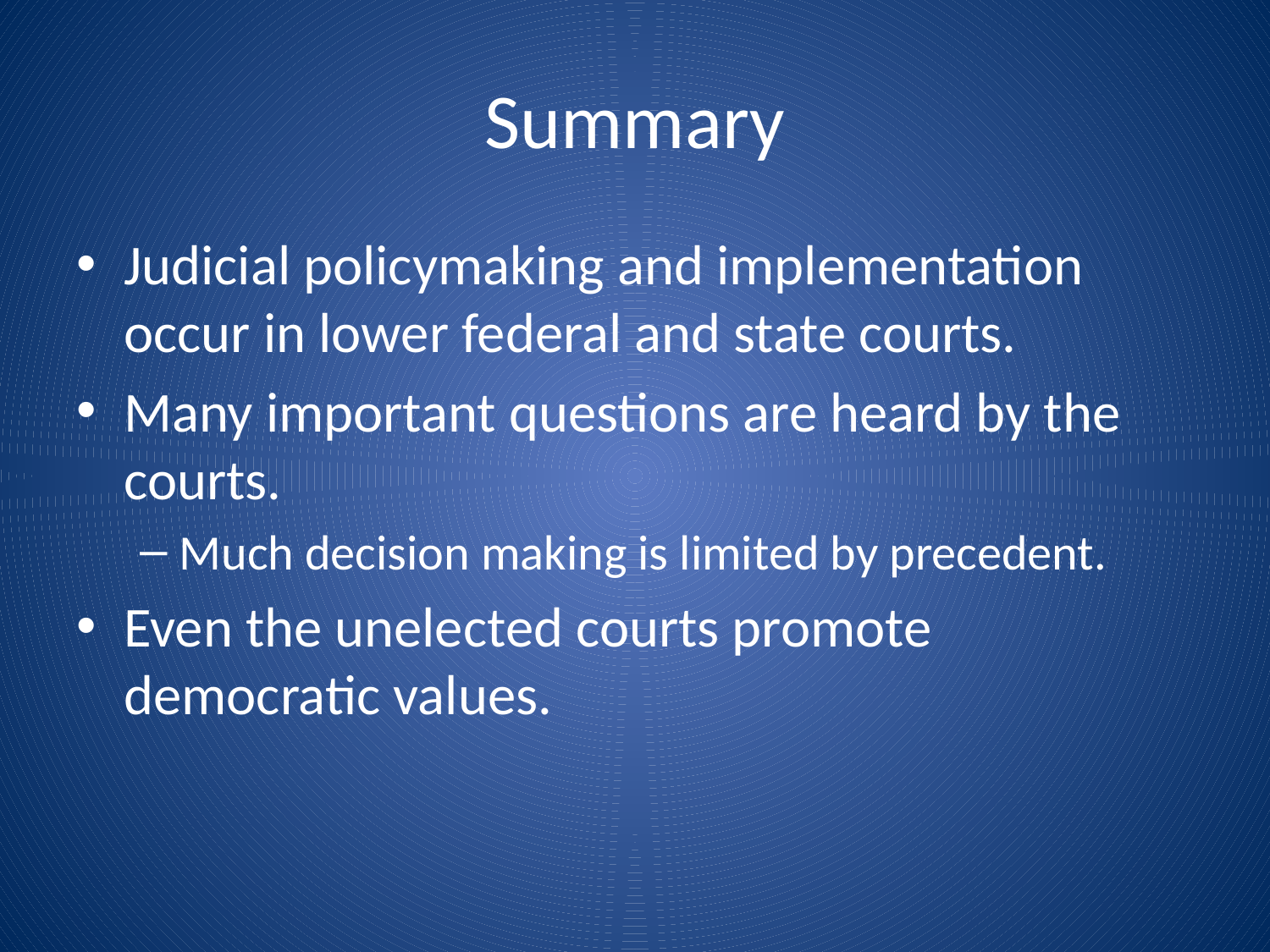

# Summary
Judicial policymaking and implementation occur in lower federal and state courts.
Many important questions are heard by the courts.
Much decision making is limited by precedent.
Even the unelected courts promote democratic values.